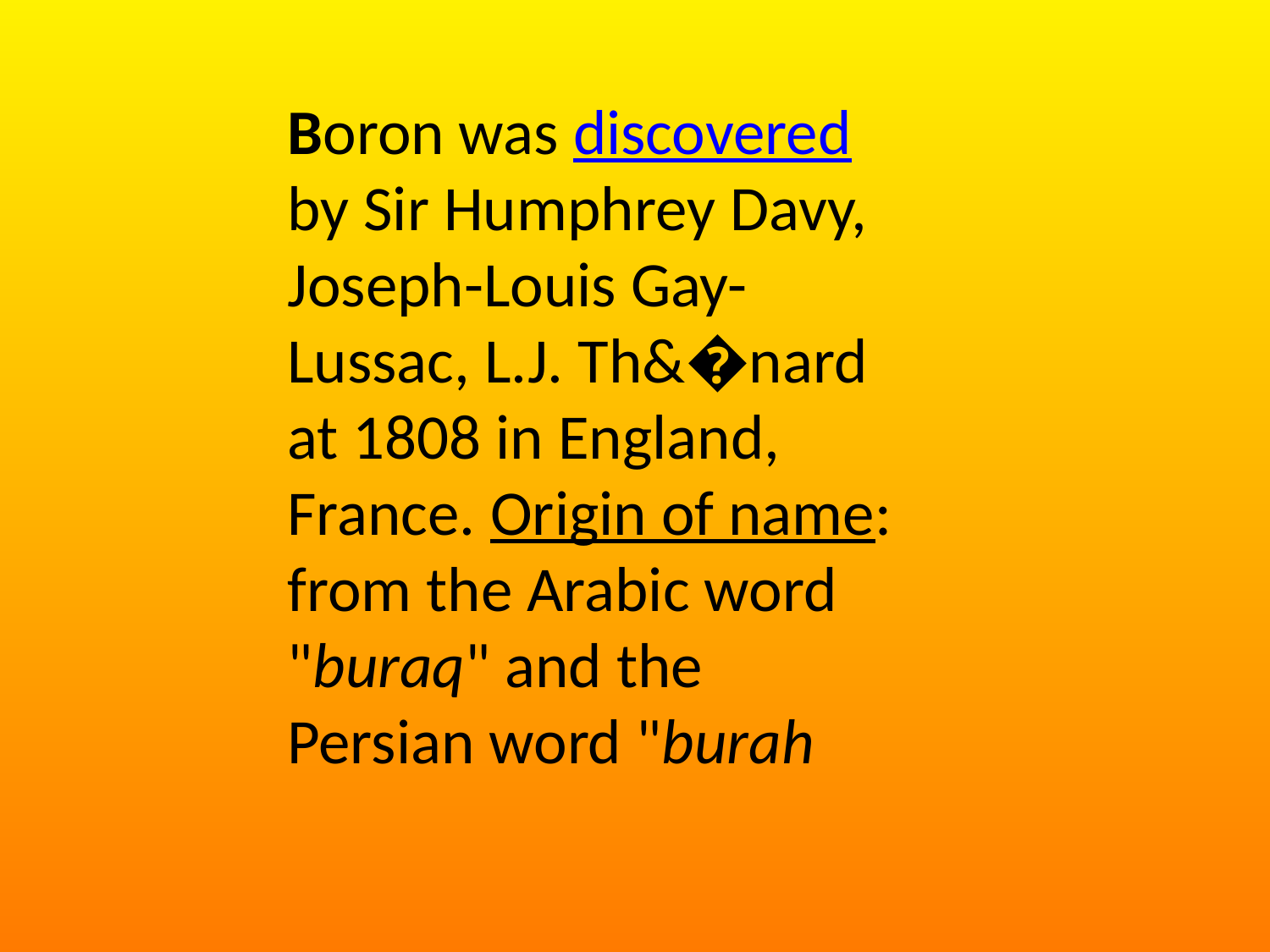

Boron was discovered by Sir Humphrey Davy, Joseph-Louis Gay-Lussac, L.J. Th&�nard at 1808 in England, France. Origin of name: from the Arabic word "buraq" and the Persian word "burah